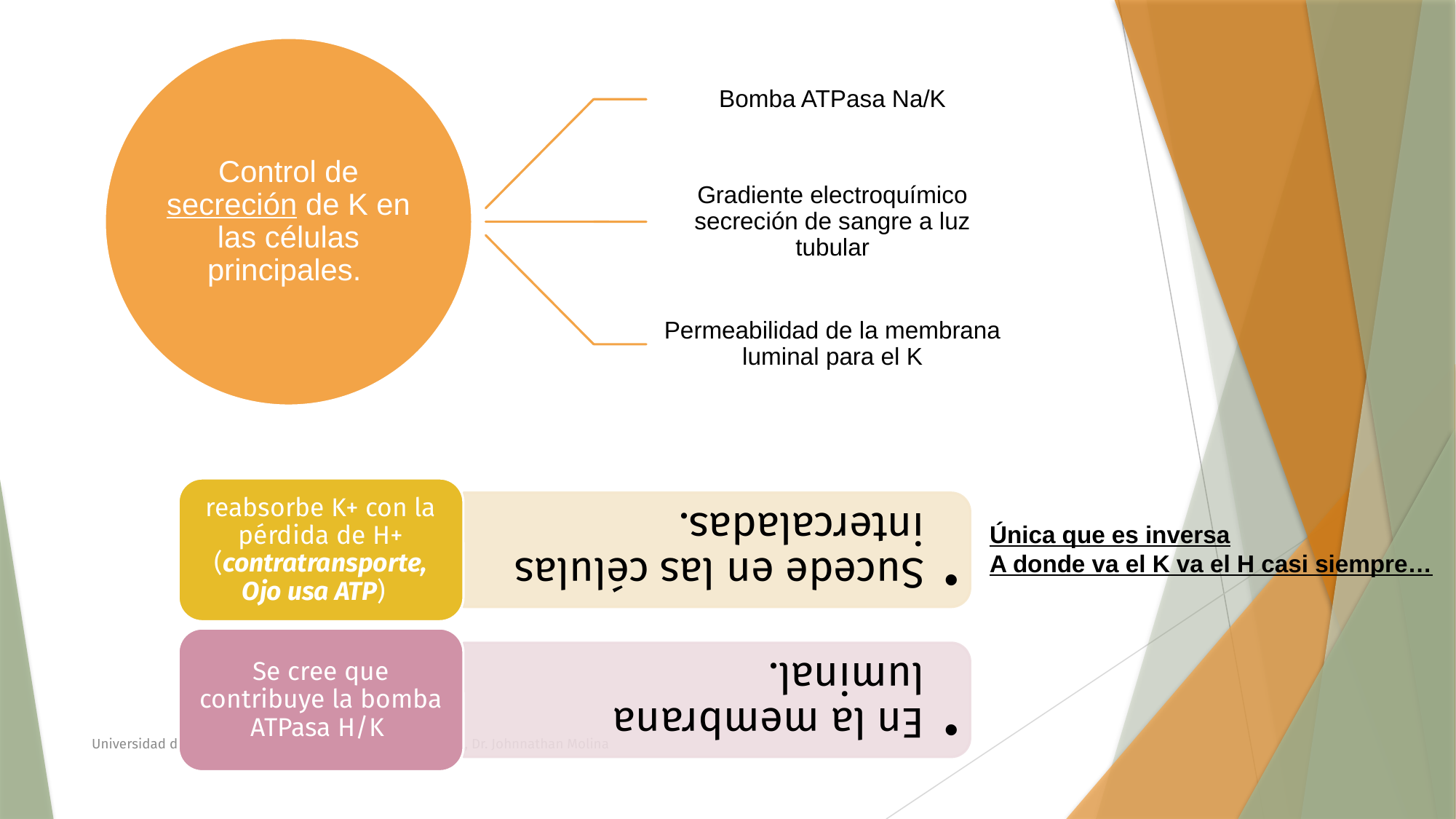

Control de secreción de K en las células principales.
Bomba ATPasa Na/K
Gradiente electroquímico secreción de sangre a luz tubular
Permeabilidad de la membrana luminal para el K
Sucede en las células intercaladas.
reabsorbe K+ con la pérdida de H+ (contratransporte, Ojo usa ATP)
En la membrana luminal.
Se cree que contribuye la bomba ATPasa H/K
Única que es inversa
A donde va el K va el H casi siempre…
Universidad de San Carlos de Guatemala, Fisiología Humana, Dr. Johnnathan Molina